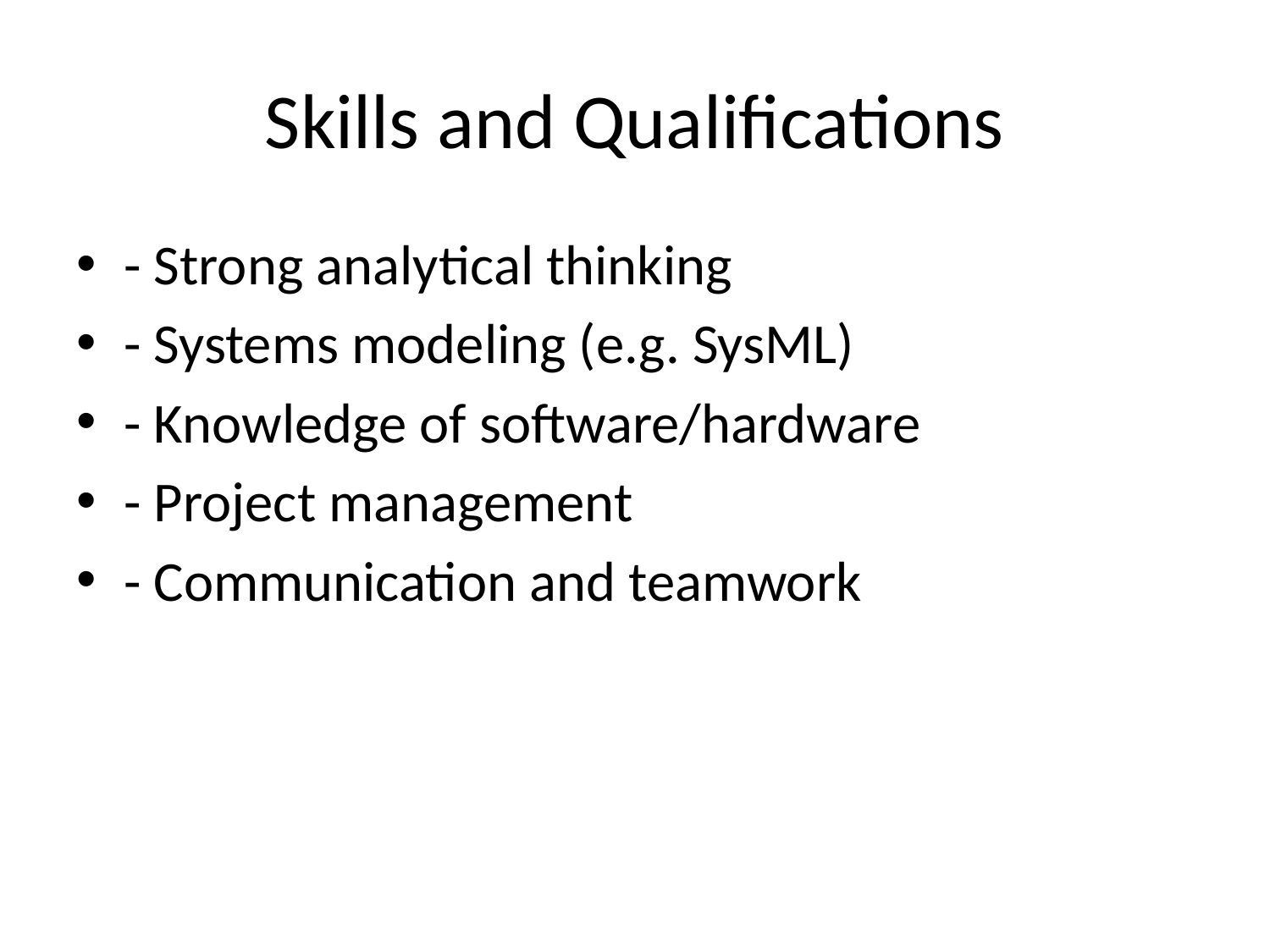

# Skills and Qualifications
- Strong analytical thinking
- Systems modeling (e.g. SysML)
- Knowledge of software/hardware
- Project management
- Communication and teamwork